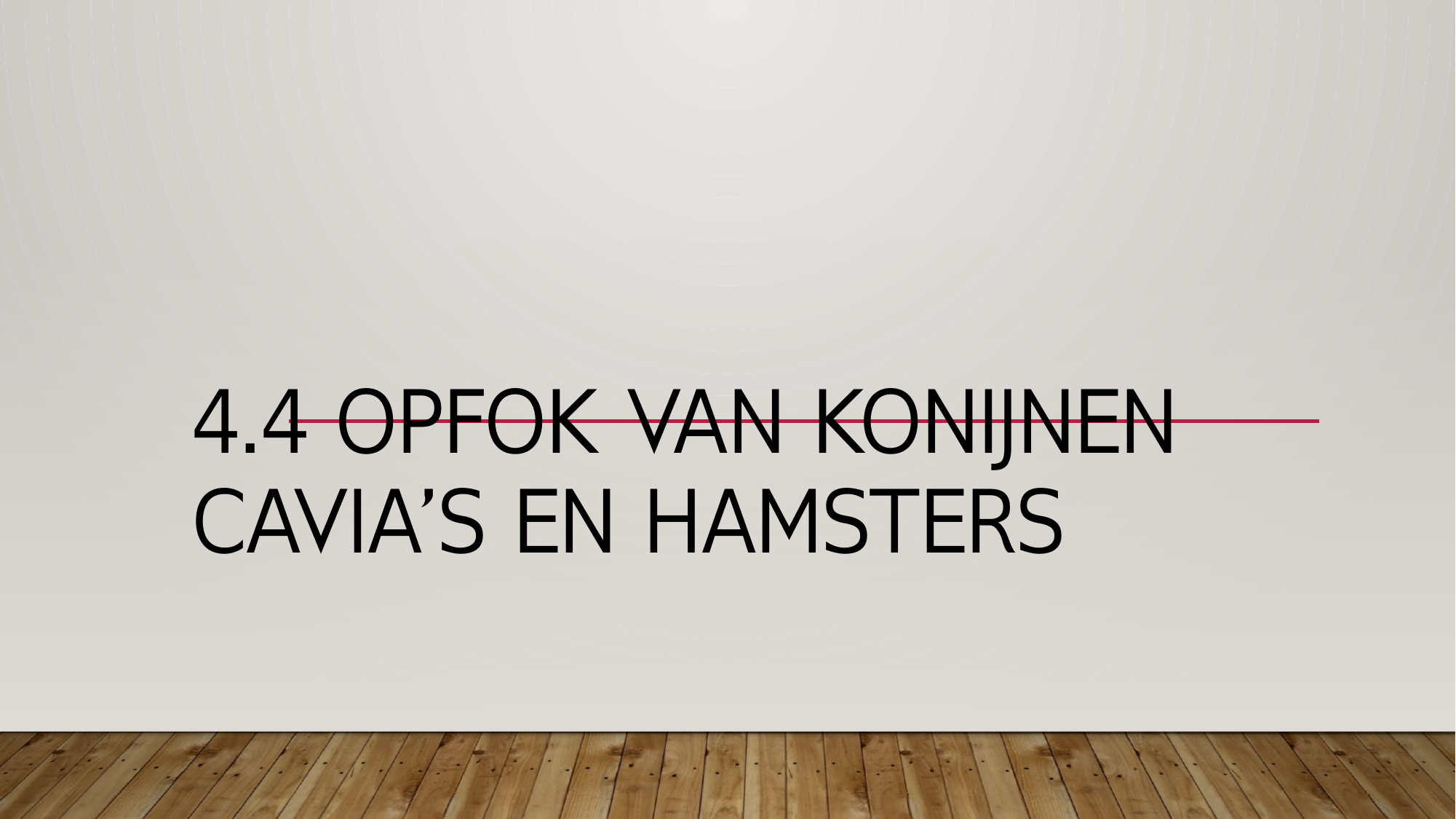

# 4.4 Opfok van konijnen cavia’s en hamsters